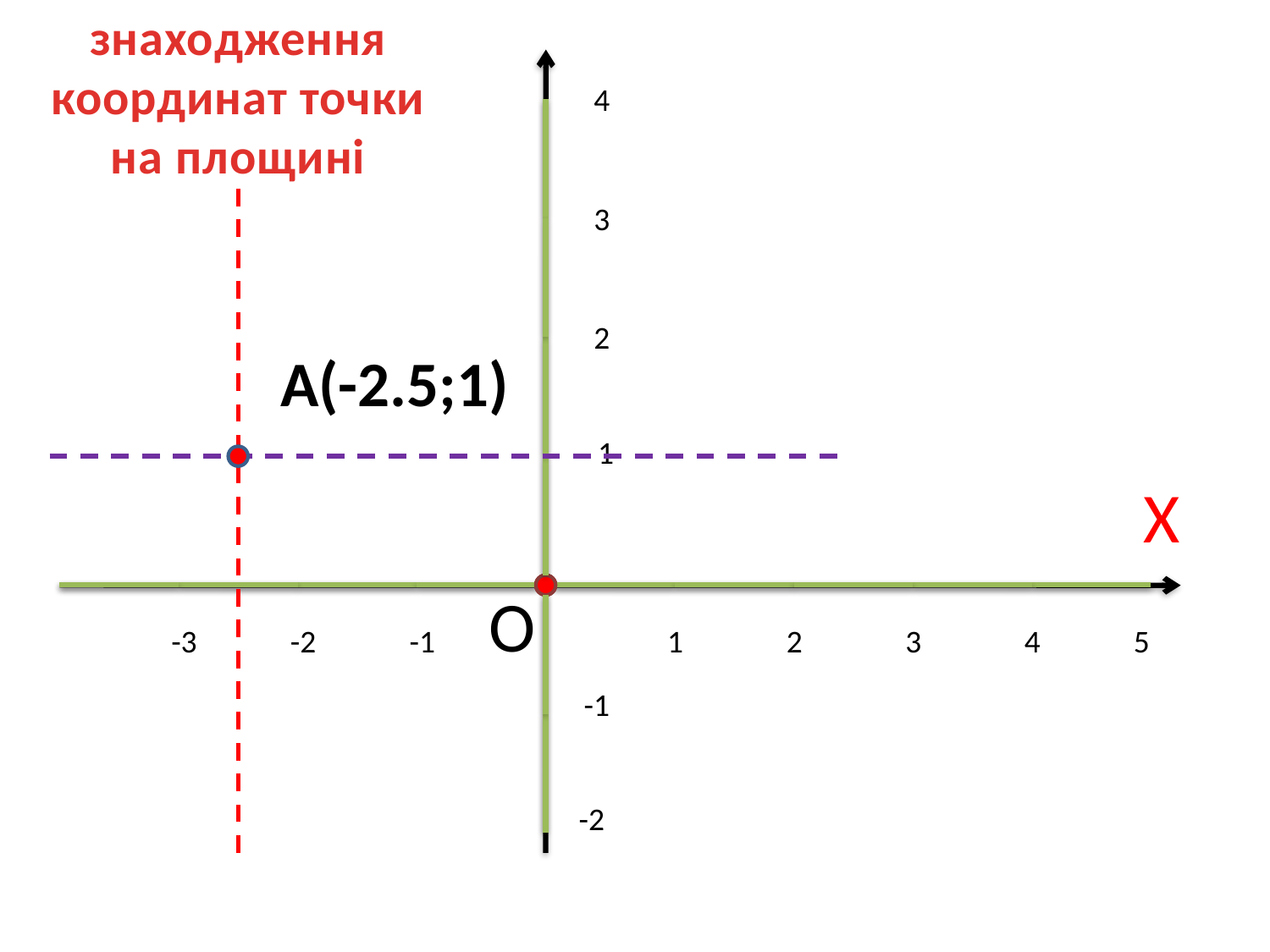

знаходження
координат точки
на площині
4
3
2
1
Х
О

-3
-2
-1
1
2
3
4
5
-1
-2
А(-2.5;1)